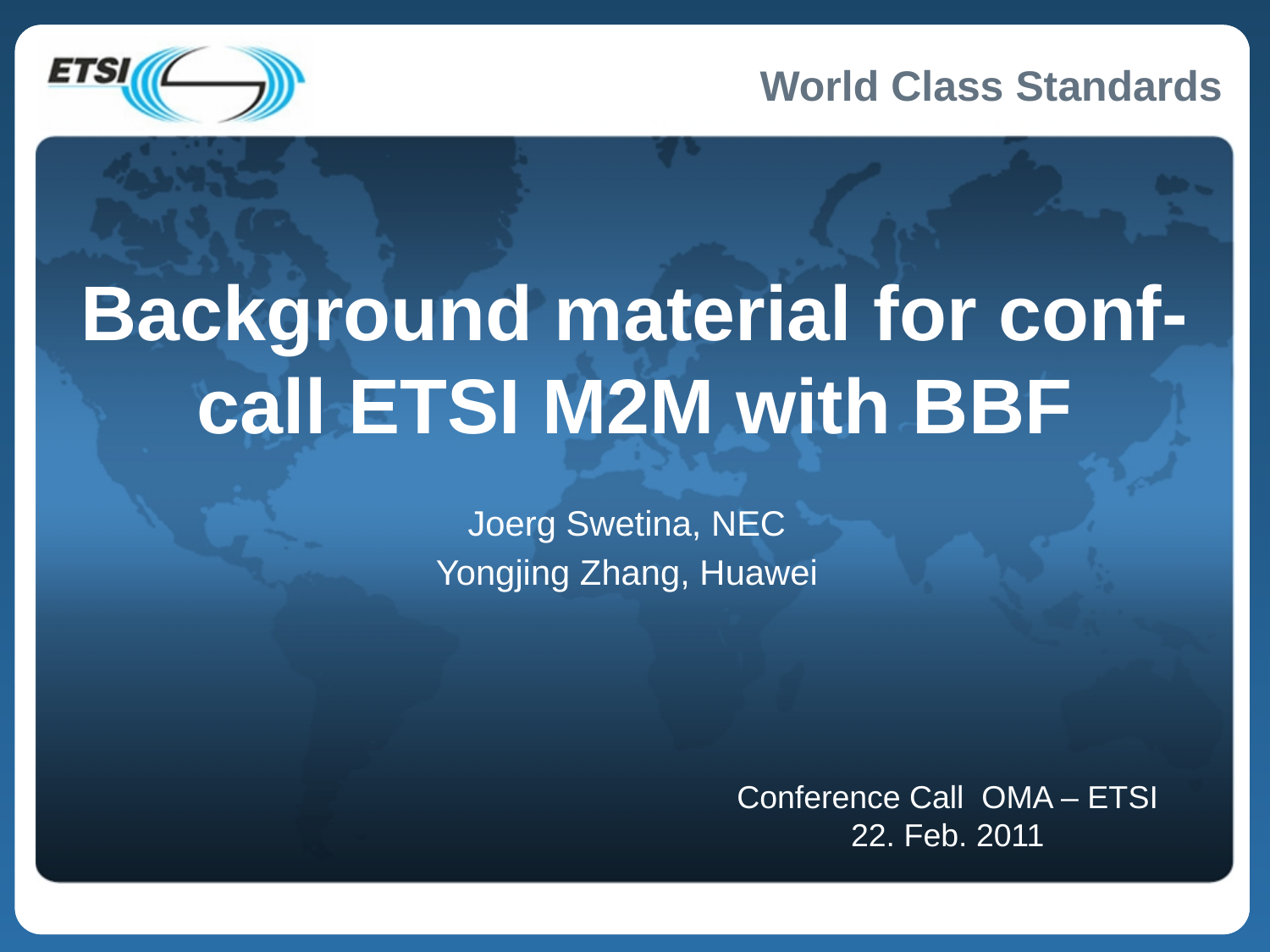

# Background material for conf-call ETSI M2M with BBF
Joerg Swetina, NEC
Yongjing Zhang, Huawei

Conference Call  OMA – ETSI
22. Feb. 2011